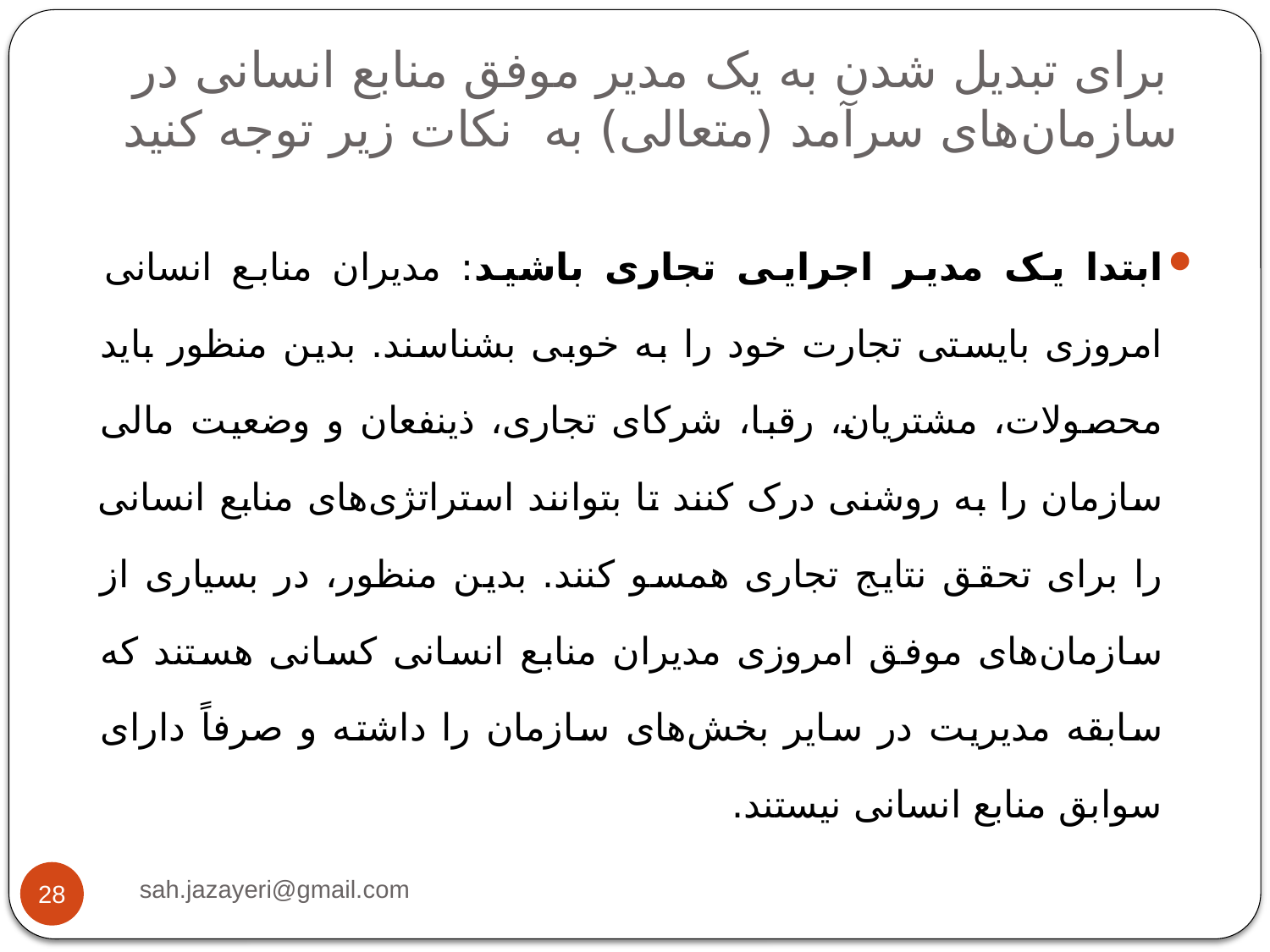

# برای تبدیل شدن به یک مدیر موفق منابع انسانی در سازمان‌های سرآمد (متعالی) به  نکات زیر توجه کنید
ابتدا یک مدیر اجرایی تجاری باشید: مدیران منابع انسانی امروزی بایستی تجارت خود را به خوبی بشناسند. بدین منظور باید محصولات، مشتریان، رقبا، شرکای تجاری، ذینفعان و وضعیت مالی سازمان را به روشنی درک کنند تا بتوانند استراتژی‌های منابع انسانی را برای تحقق نتایج تجاری همسو کنند. بدین منظور، در بسیاری از سازمان‌های موفق امروزی مدیران منابع انسانی کسانی هستند که سابقه مدیریت در سایر بخش‌های سازمان را داشته و صرفاً دارای سوابق منابع انسانی نیستند.
sah.jazayeri@gmail.com
28